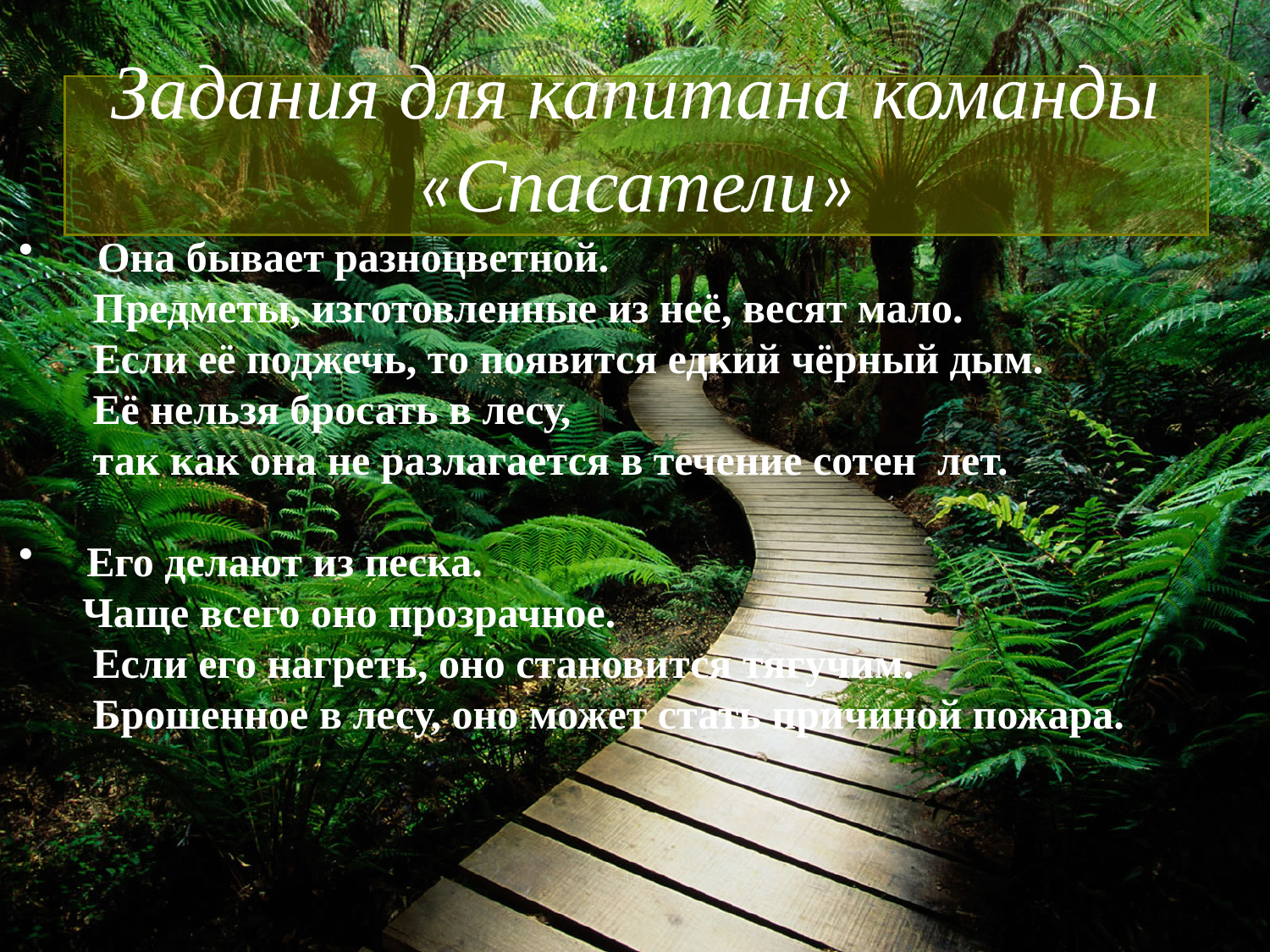

# Задания для капитана команды «Спасатели»
      Она бывает разноцветной.
       Предметы, изготовленные из неё, весят мало.
       Если её поджечь, то появится едкий чёрный дым.
       Её нельзя бросать в лесу,
       так как она не разлагается в течение сотен  лет.

     Его делают из песка.
      Чаще всего оно прозрачное.
       Если его нагреть, оно становится тягучим.
       Брошенное в лесу, оно может стать причиной пожара.